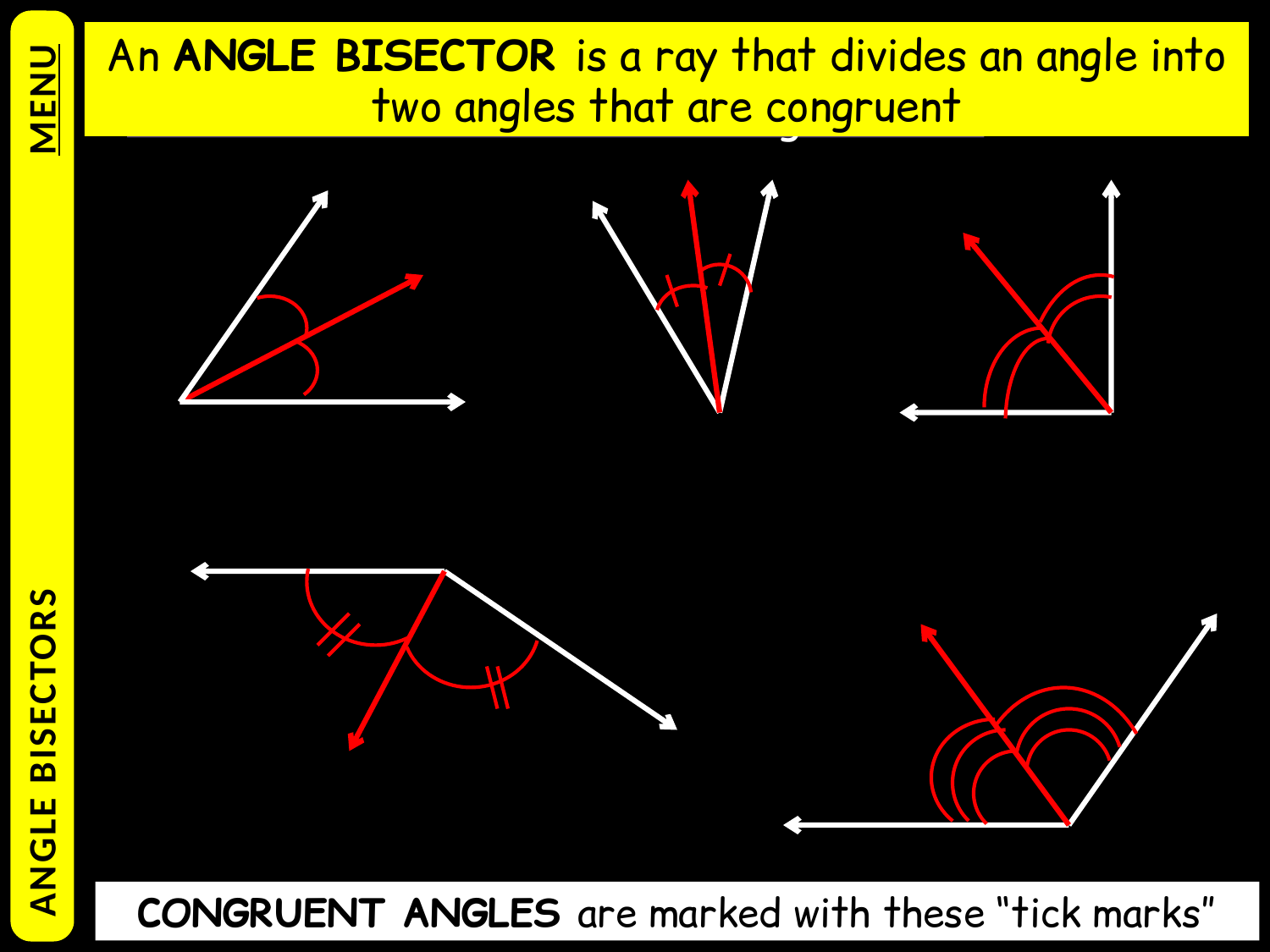

An ANGLE BISECTOR is a ray that divides an angle into two angles that are congruent
Like a segment bisector cuts a segment in half…
An ANGLE BISECTOR cuts an angle in half

ANGLE BISECTORS				MENU

CONGRUENT ANGLES are marked with these “tick marks”